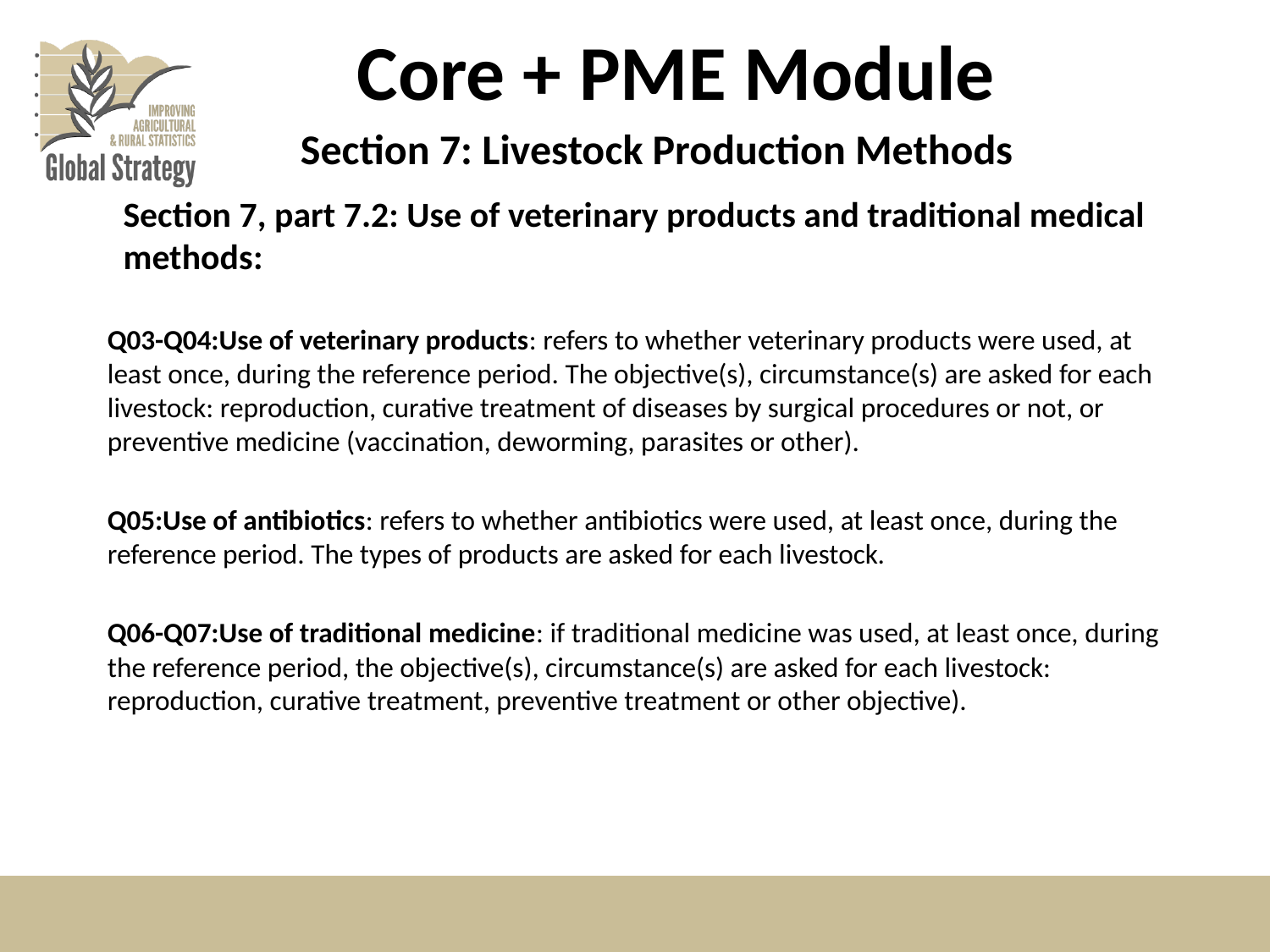

# Core + PME Module
Section 7: Livestock Production Methods

Section 7, part 7.2: Use of veterinary products and traditional medical methods:

Q03-Q04:Use of veterinary products: refers to whether veterinary products were used, at least once, during the reference period. The objective(s), circumstance(s) are asked for each livestock: reproduction, curative treatment of diseases by surgical procedures or not, or preventive medicine (vaccination, deworming, parasites or other).

Q05:Use of antibiotics: refers to whether antibiotics were used, at least once, during the reference period. The types of products are asked for each livestock.

Q06-Q07:Use of traditional medicine: if traditional medicine was used, at least once, during the reference period, the objective(s), circumstance(s) are asked for each livestock: reproduction, curative treatment, preventive treatment or other objective).